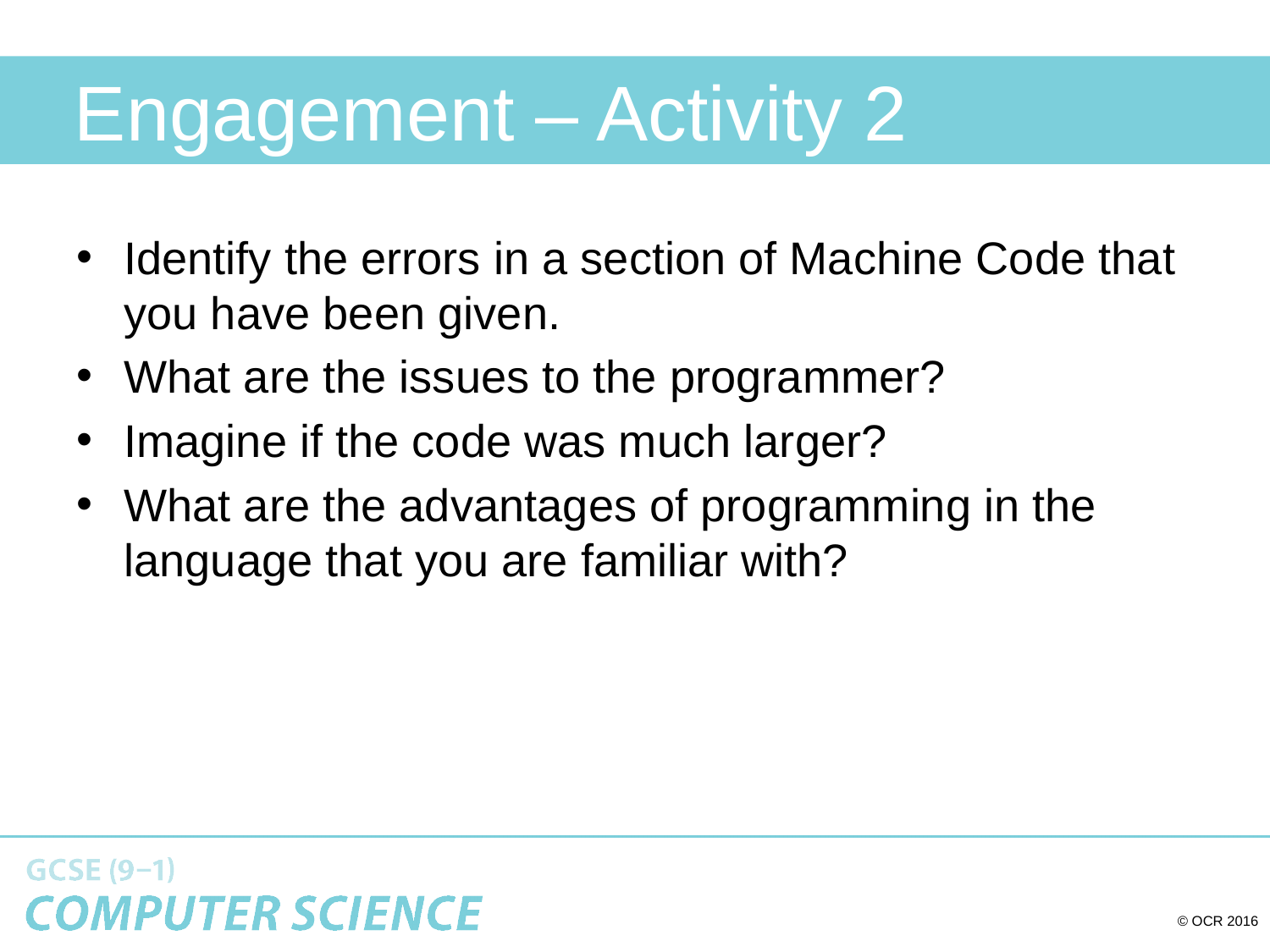

# Engagement – Activity 2
Identify the errors in a section of Machine Code that you have been given.
What are the issues to the programmer?
Imagine if the code was much larger?
What are the advantages of programming in the language that you are familiar with?